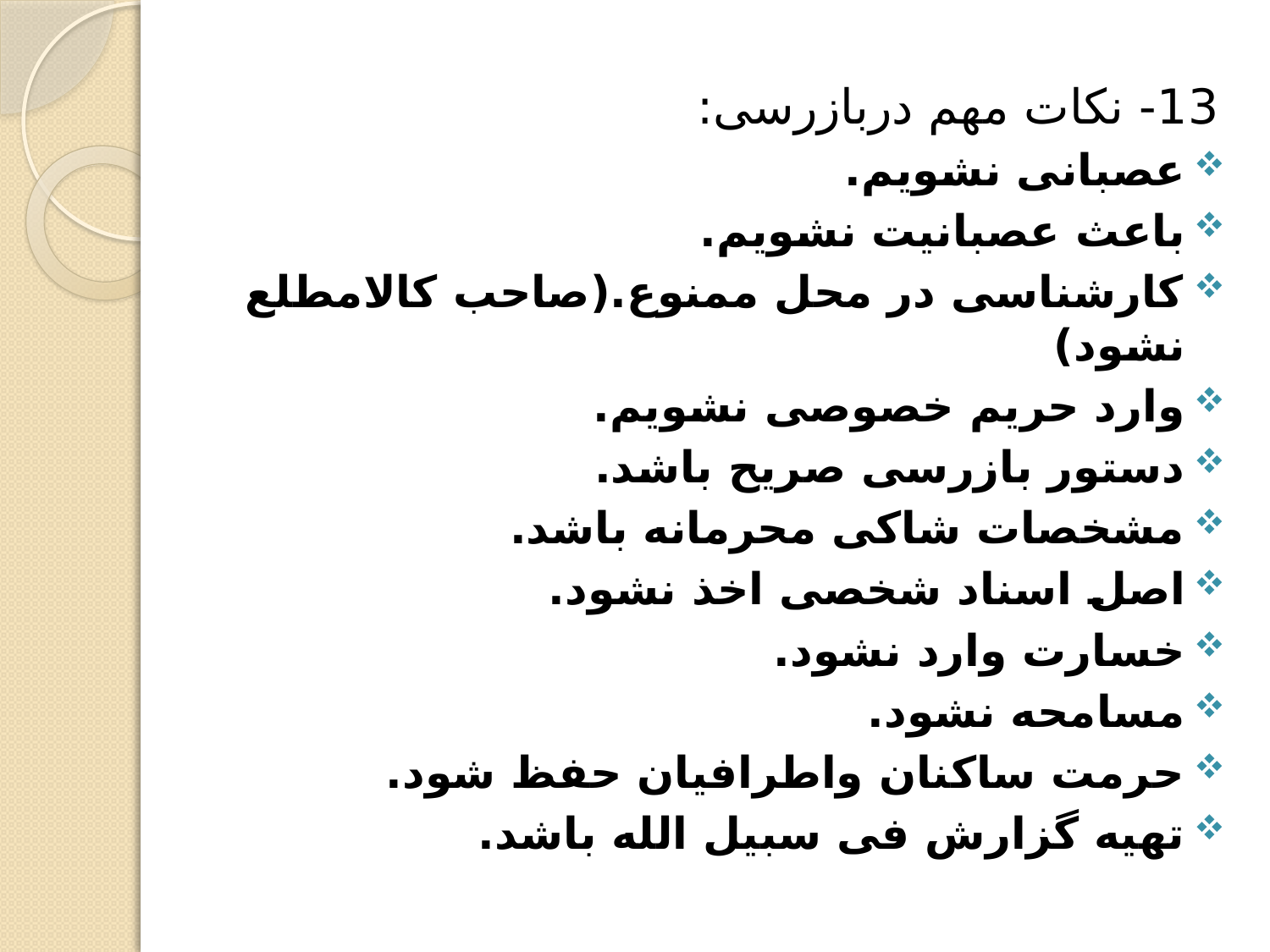

13- نکات مهم دربازرسی:
عصبانی نشویم.
باعث عصبانیت نشویم.
کارشناسی در محل ممنوع.(صاحب کالامطلع نشود)
وارد حریم خصوصی نشویم.
دستور بازرسی صریح باشد.
مشخصات شاکی محرمانه باشد.
اصل اسناد شخصی اخذ نشود.
خسارت وارد نشود.
مسامحه نشود.
حرمت ساکنان واطرافیان حفظ شود.
تهیه گزارش فی سبیل الله باشد.